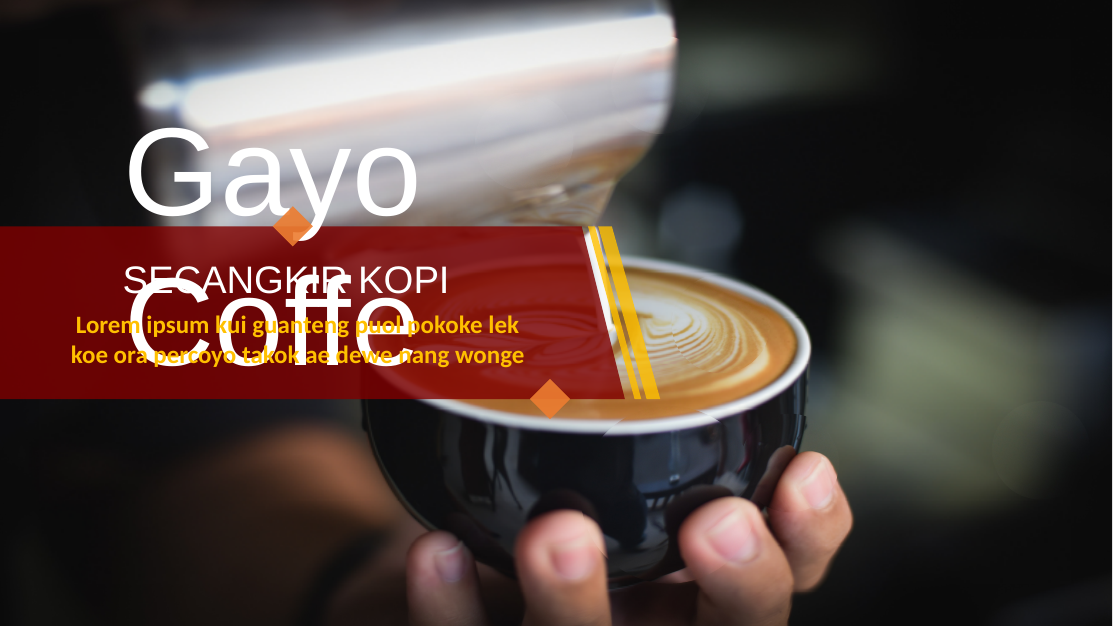

Gayo Coffe

SECANGKIR KOPI

Lorem ipsum kui guanteng puol pokoke lek koe ora percoyo takok ae dewe nang wonge